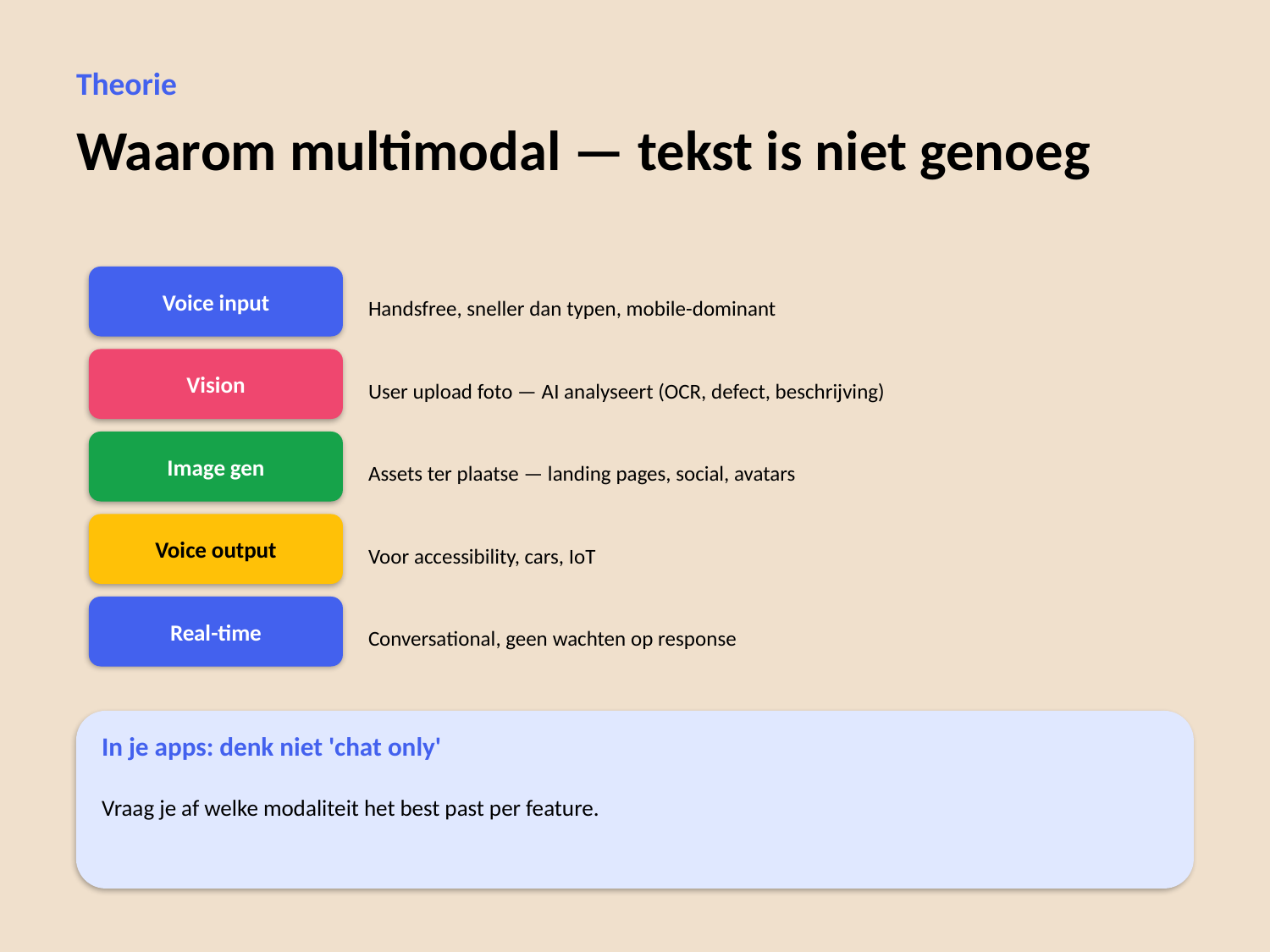

Theorie
Waarom multimodal — tekst is niet genoeg

Voice input
Handsfree, sneller dan typen, mobile-dominant

Vision
User upload foto — AI analyseert (OCR, defect, beschrijving)

Image gen
Assets ter plaatse — landing pages, social, avatars

Voice output
Voor accessibility, cars, IoT

Real-time
Conversational, geen wachten op response

In je apps: denk niet 'chat only'
Vraag je af welke modaliteit het best past per feature.